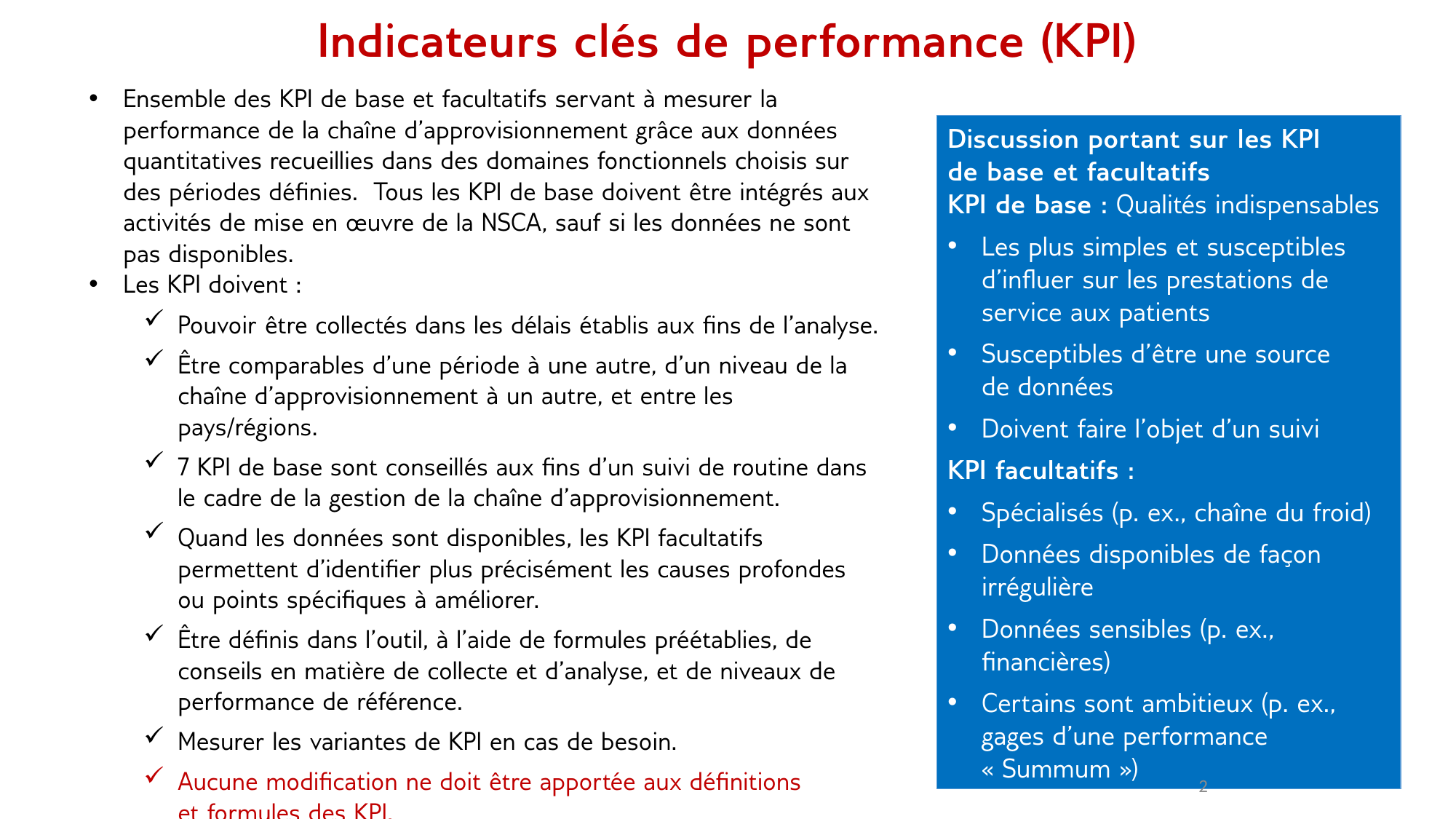

# Indicateurs clés de performance (KPI)
Ensemble des KPI de base et facultatifs servant à mesurer la performance de la chaîne d’approvisionnement grâce aux données quantitatives recueillies dans des domaines fonctionnels choisis sur
des périodes définies.  Tous les KPI de base doivent être intégrés aux activités de mise en œuvre de la NSCA, sauf si les données ne sont
pas disponibles.
Les KPI doivent :
Pouvoir être collectés dans les délais établis aux fins de l’analyse.
Être comparables d’une période à une autre, d’un niveau de la chaîne d’approvisionnement à un autre, et entre les pays/régions.
7 KPI de base sont conseillés aux fins d’un suivi de routine dans
le cadre de la gestion de la chaîne d’approvisionnement.
Quand les données sont disponibles, les KPI facultatifs permettent d’identifier plus précisément les causes profondes ou points spécifiques à améliorer.
Être définis dans l’outil, à l’aide de formules préétablies, de conseils en matière de collecte et d’analyse, et de niveaux de performance de référence.
Mesurer les variantes de KPI en cas de besoin.
Aucune modification ne doit être apportée aux définitions
et formules des KPI.
Discussion portant sur les KPI
de base et facultatifs
KPI de base : Qualités indispensables
Les plus simples et susceptibles d’influer sur les prestations de service aux patients
Susceptibles d’être une source
de données
Doivent faire l’objet d’un suivi
KPI facultatifs :
Spécialisés (p. ex., chaîne du froid)
Données disponibles de façon irrégulière
Données sensibles (p. ex., financières)
Certains sont ambitieux (p. ex., gages d’une performance « Summum »)
2